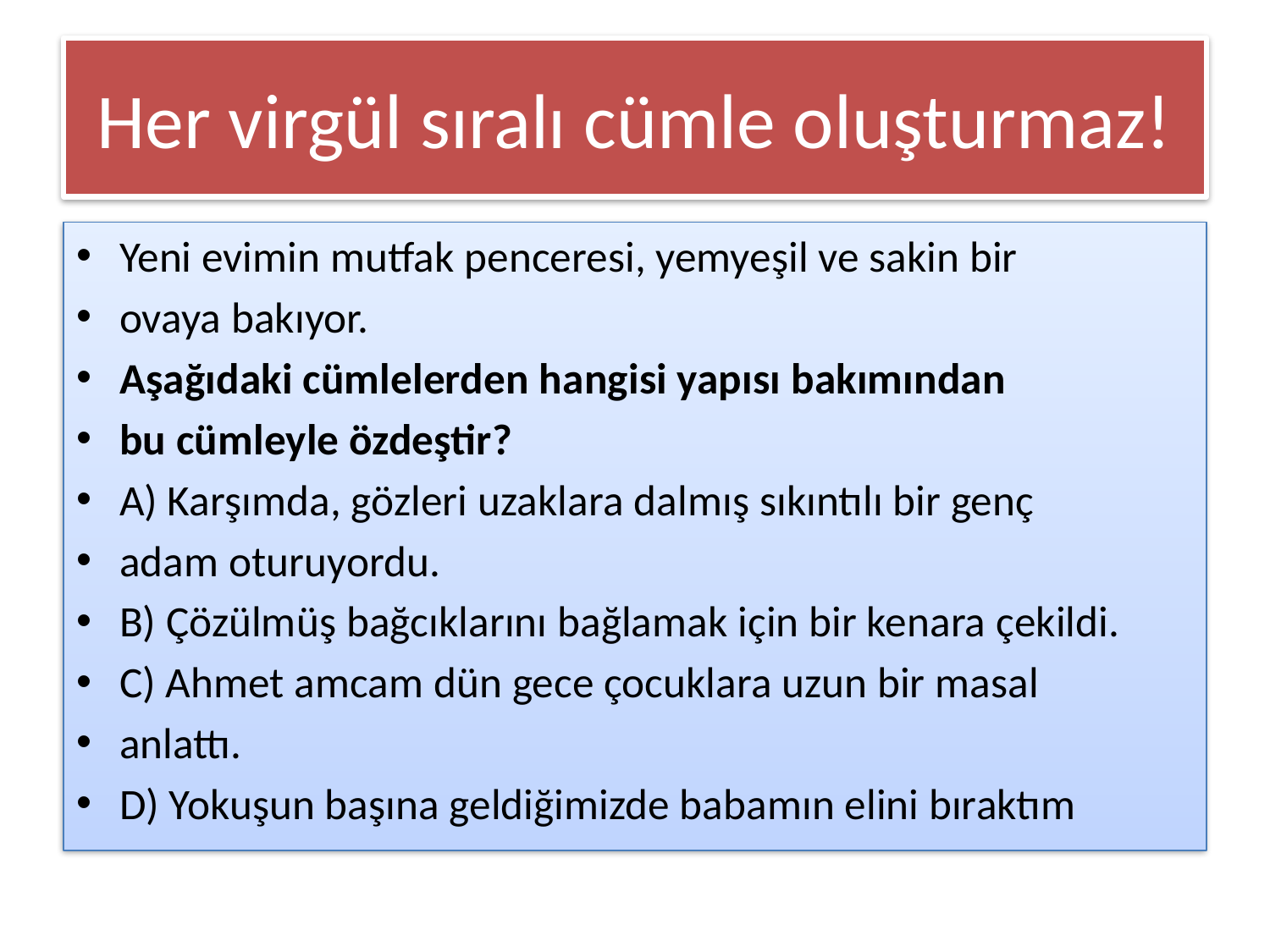

# Her virgül sıralı cümle oluşturmaz!
Yeni evimin mutfak penceresi, yemyeşil ve sakin bir
ovaya bakıyor.
Aşağıdaki cümlelerden hangisi yapısı bakımından
bu cümleyle özdeştir?
A) Karşımda, gözleri uzaklara dalmış sıkıntılı bir genç
adam oturuyordu.
B) Çözülmüş bağcıklarını bağlamak için bir kenara çekildi.
C) Ahmet amcam dün gece çocuklara uzun bir masal
anlattı.
D) Yokuşun başına geldiğimizde babamın elini bıraktım